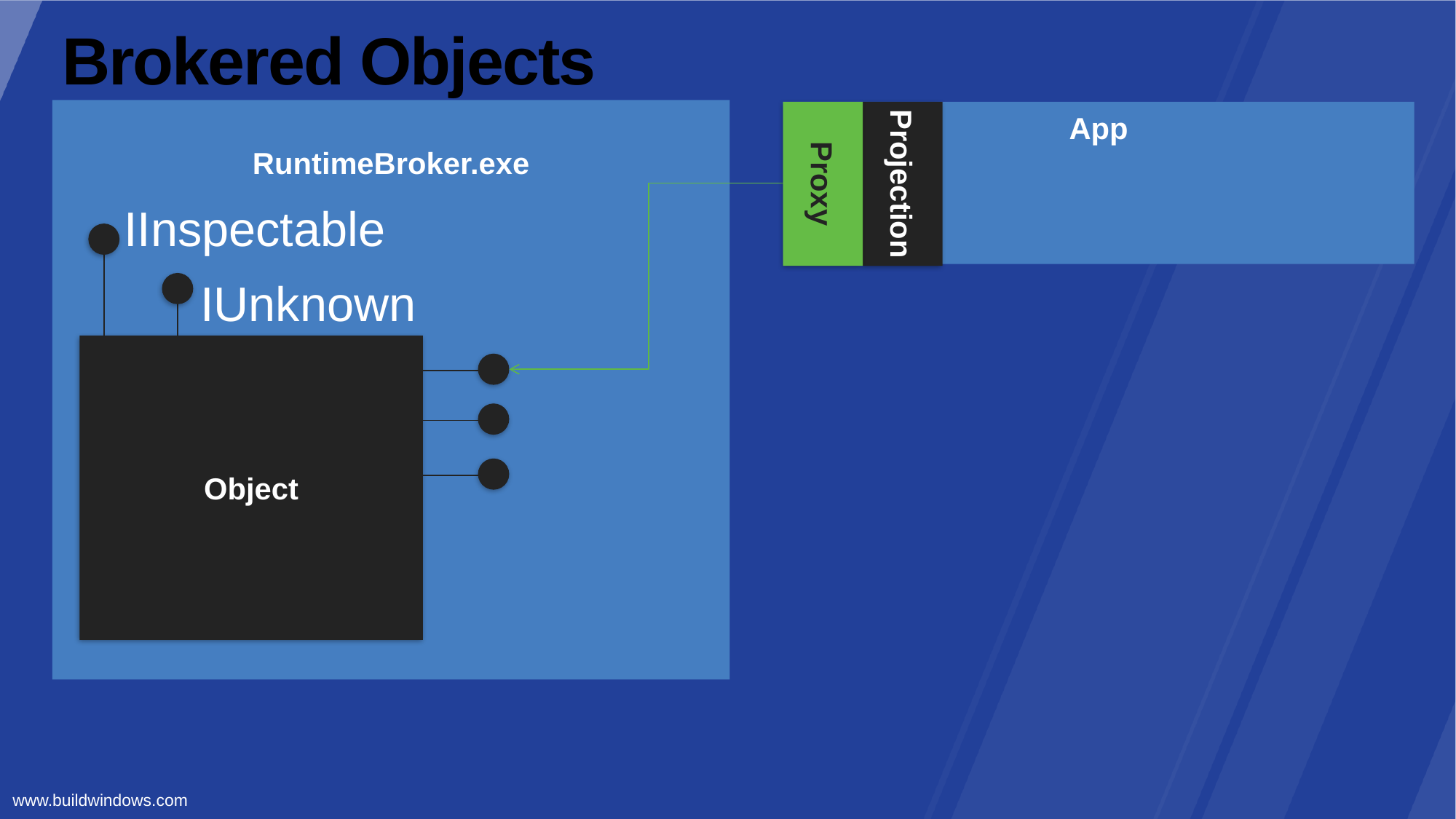

# Brokered Objects

RuntimeBroker.exe
App
Proxy
Projection
IInspectable

IUnknown
Object